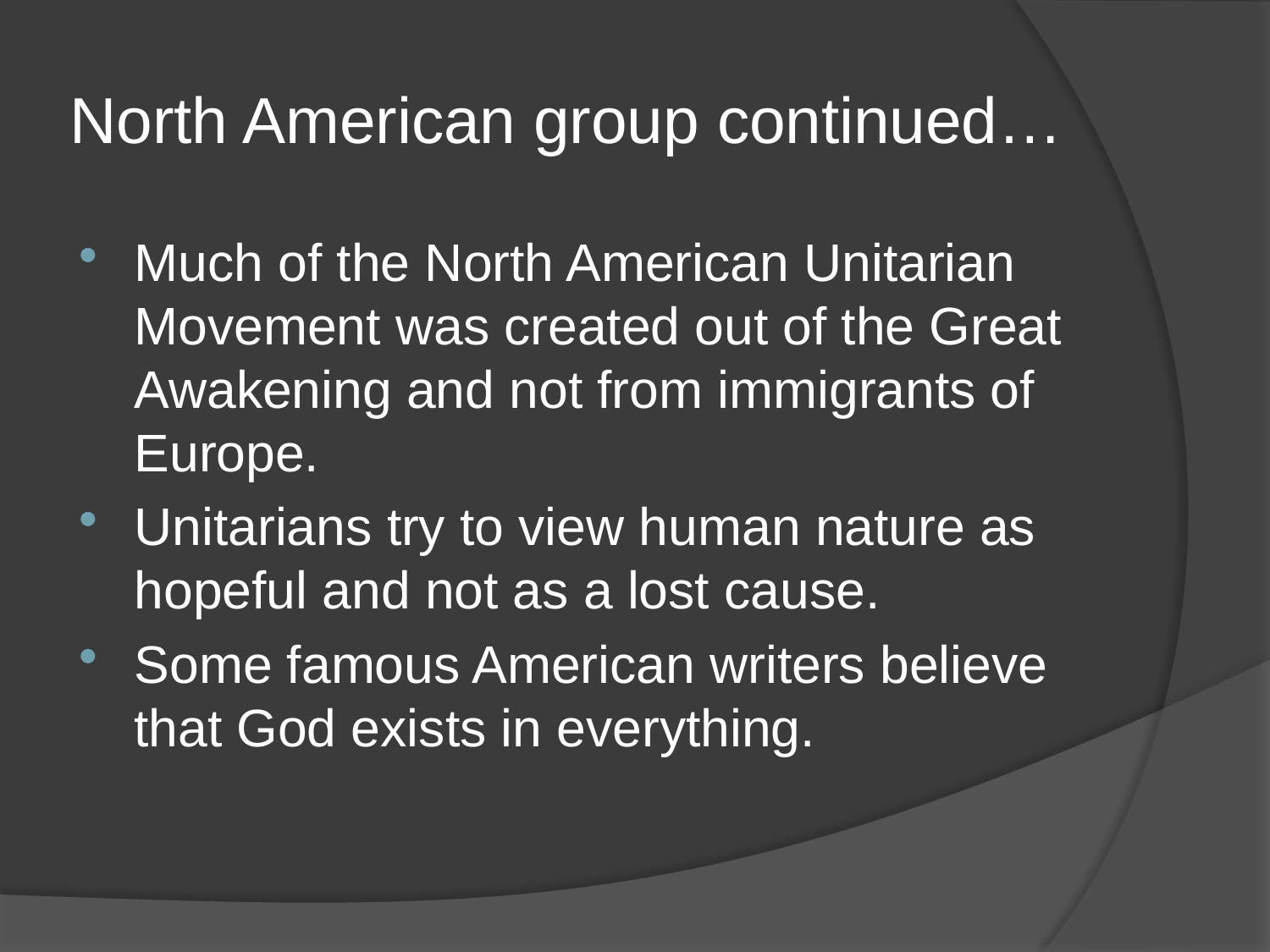

# North American group continued…
Much of the North American Unitarian Movement was created out of the Great Awakening and not from immigrants of Europe.
Unitarians try to view human nature as hopeful and not as a lost cause.
Some famous American writers believe that God exists in everything.